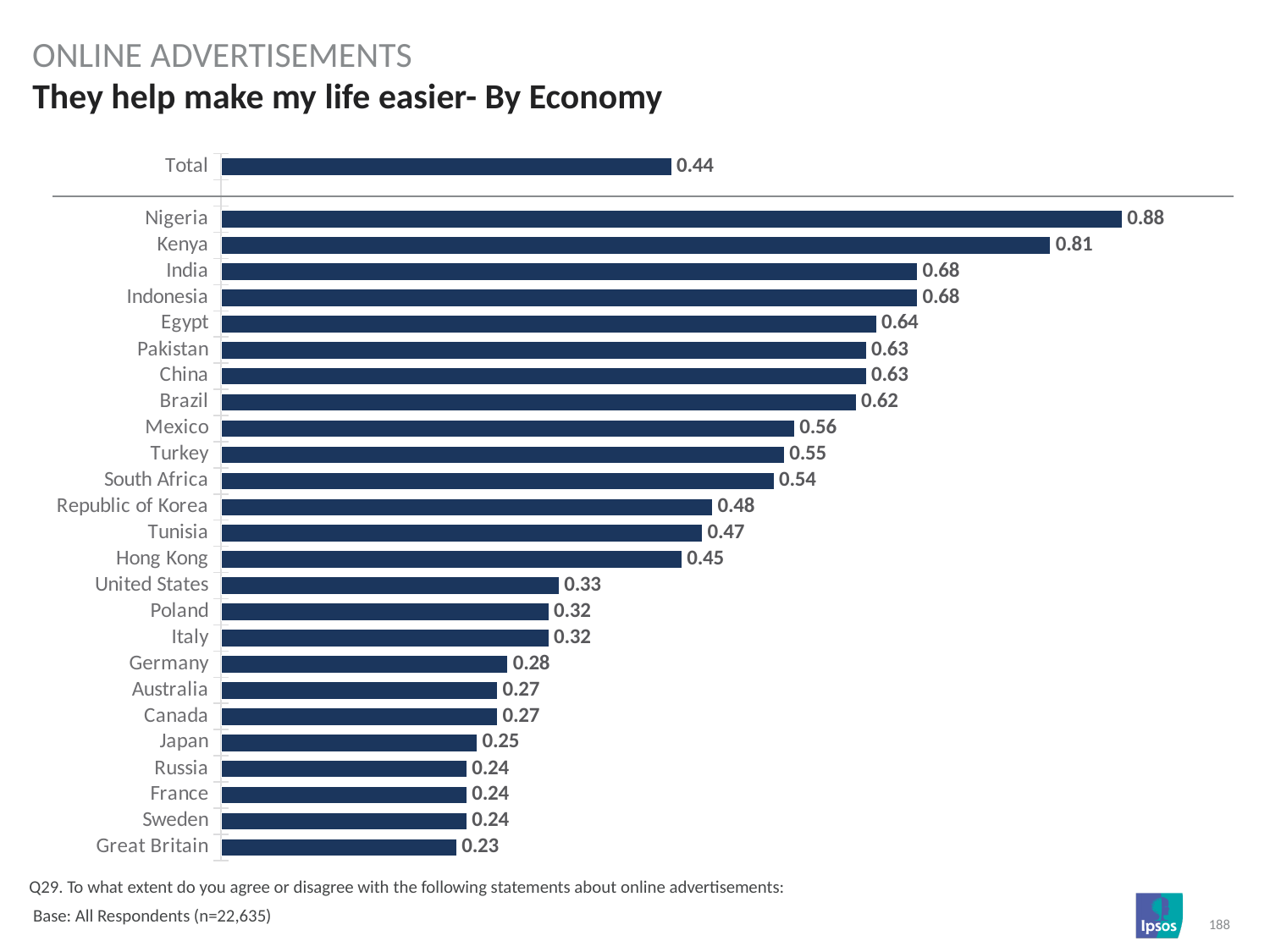

online advertisements
# They help make my life easier- By Economy

### Chart

| Category | Column1 |
|---|---|
| Total | 0.44 |
|  | None |
| Nigeria | 0.88 |
| Kenya | 0.81 |
| India | 0.68 |
| Indonesia | 0.68 |
| Egypt | 0.64 |
| Pakistan | 0.63 |
| China | 0.63 |
| Brazil | 0.62 |
| Mexico | 0.56 |
| Turkey | 0.55 |
| South Africa | 0.54 |
| Republic of Korea | 0.48 |
| Tunisia | 0.47 |
| Hong Kong | 0.45 |
| United States | 0.33 |
| Poland | 0.32 |
| Italy | 0.32 |
| Germany | 0.28 |
| Australia | 0.27 |
| Canada | 0.27 |
| Japan | 0.25 |
| Russia | 0.24 |
| France | 0.24 |
| Sweden | 0.24 |
| Great Britain | 0.23 |
Q29. To what extent do you agree or disagree with the following statements about online advertisements:
 Base: All Respondents (n=22,635)